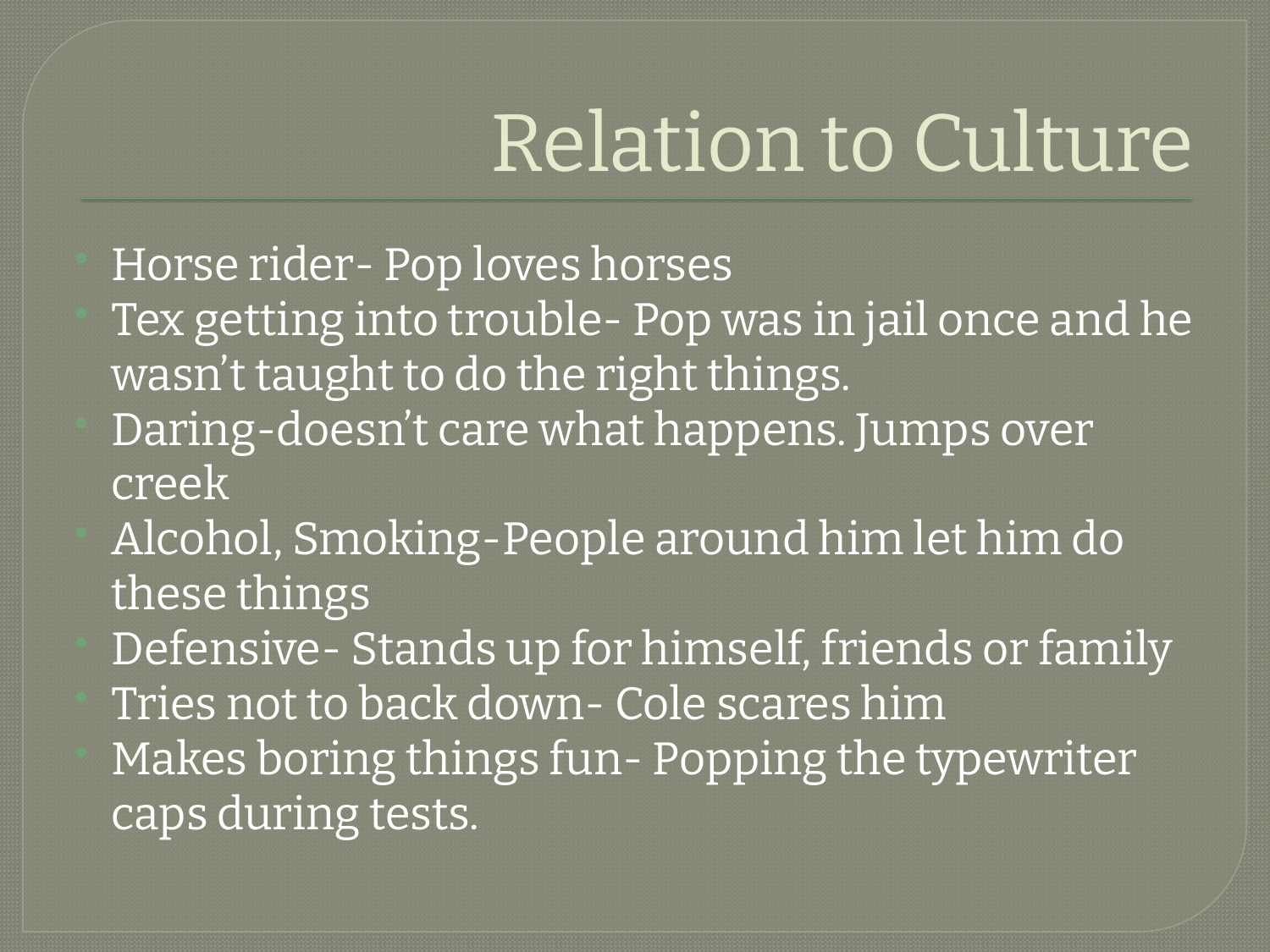

# Relation to Culture
Horse rider- Pop loves horses
Tex getting into trouble- Pop was in jail once and he wasn’t taught to do the right things.
Daring-doesn’t care what happens. Jumps over creek
Alcohol, Smoking-People around him let him do these things
Defensive- Stands up for himself, friends or family
Tries not to back down- Cole scares him
Makes boring things fun- Popping the typewriter caps during tests.